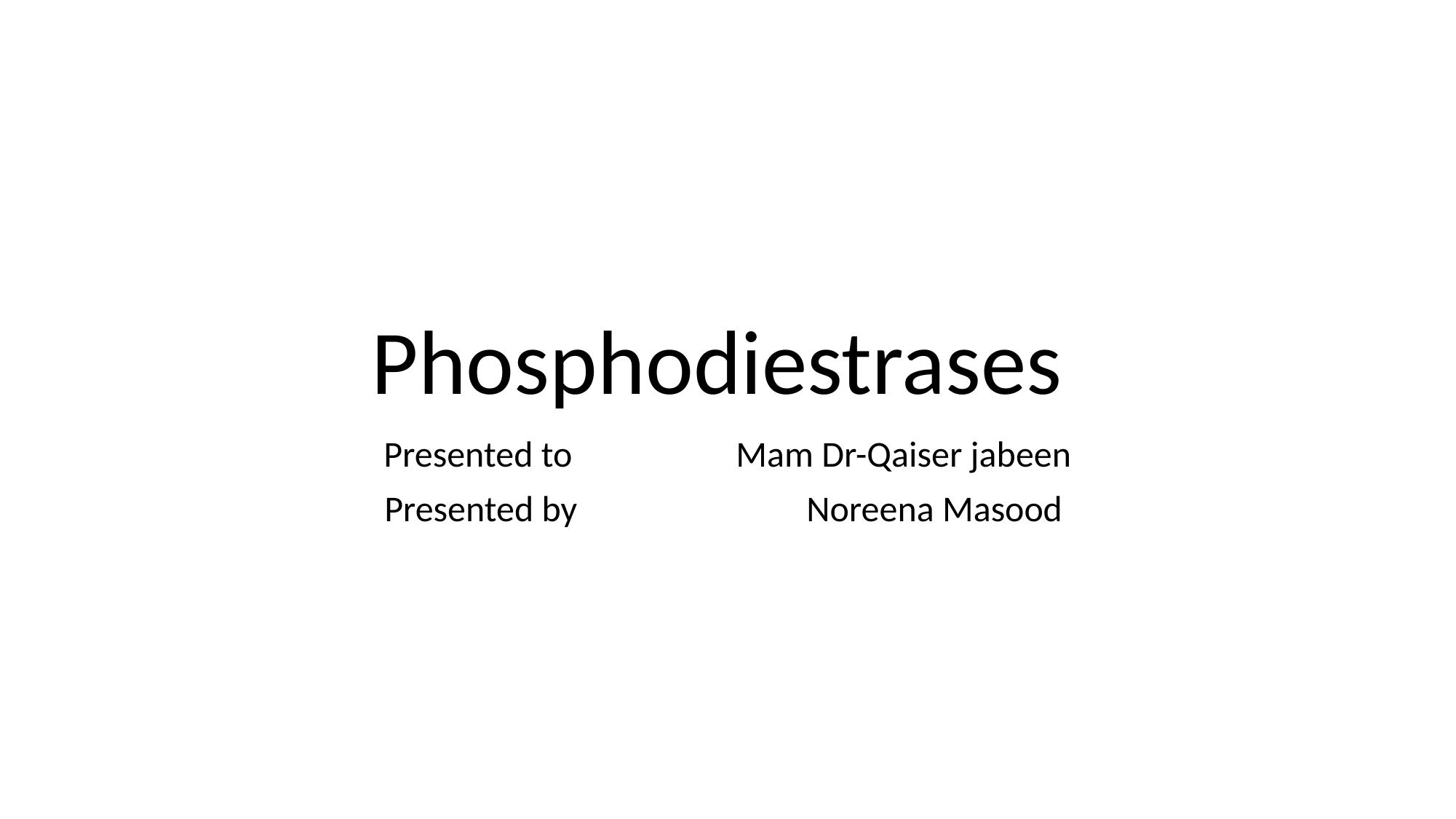

# Phosphodiestrases
Presented to                    Mam Dr-Qaiser jabeen
Presented by                            Noreena Masood